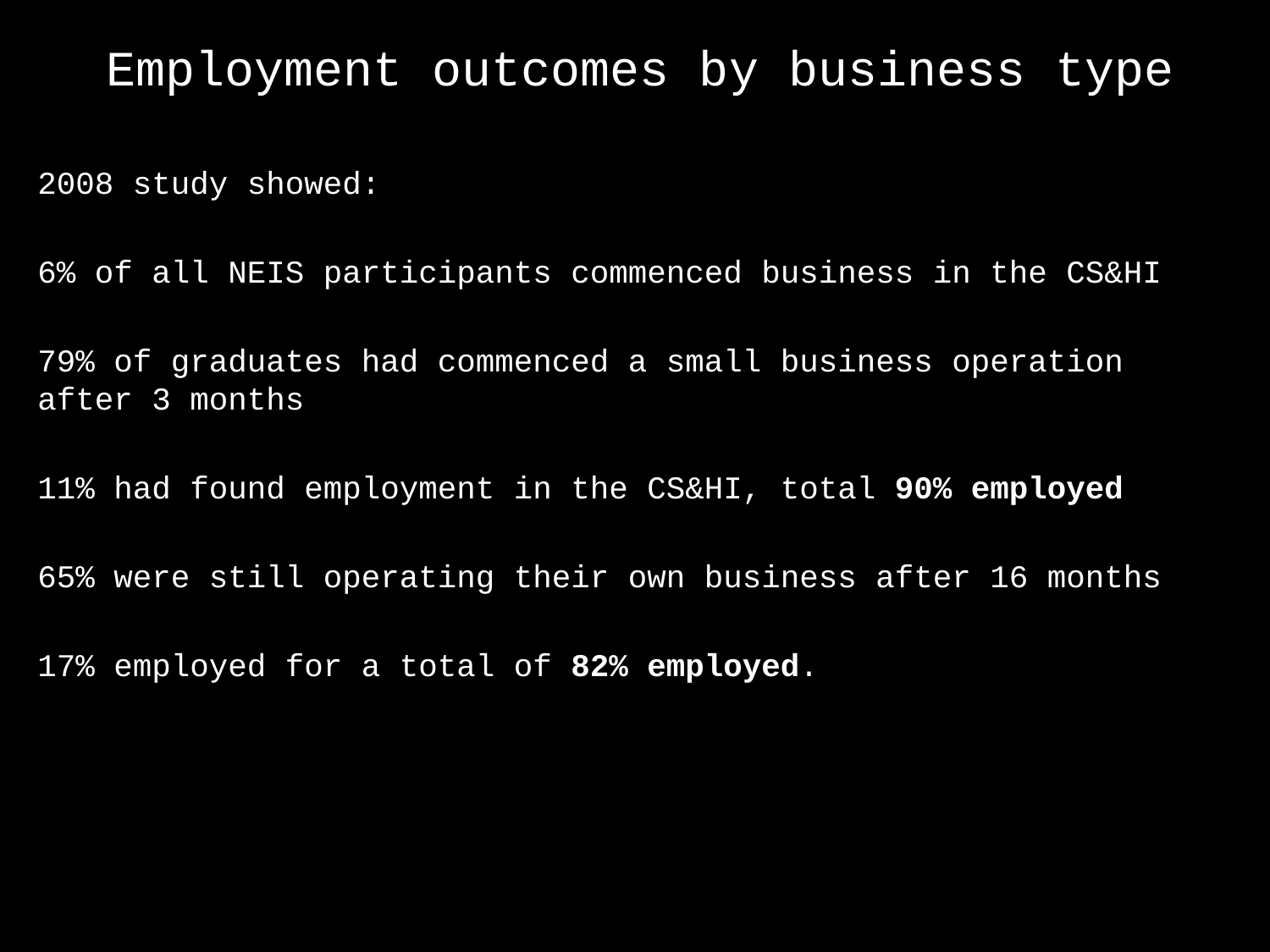

# Employment outcomes by business type
2008 study showed:

6% of all NEIS participants commenced business in the CS&HI

79% of graduates had commenced a small business operation after 3 months

11% had found employment in the CS&HI, total 90% employed

65% were still operating their own business after 16 months

17% employed for a total of 82% employed.